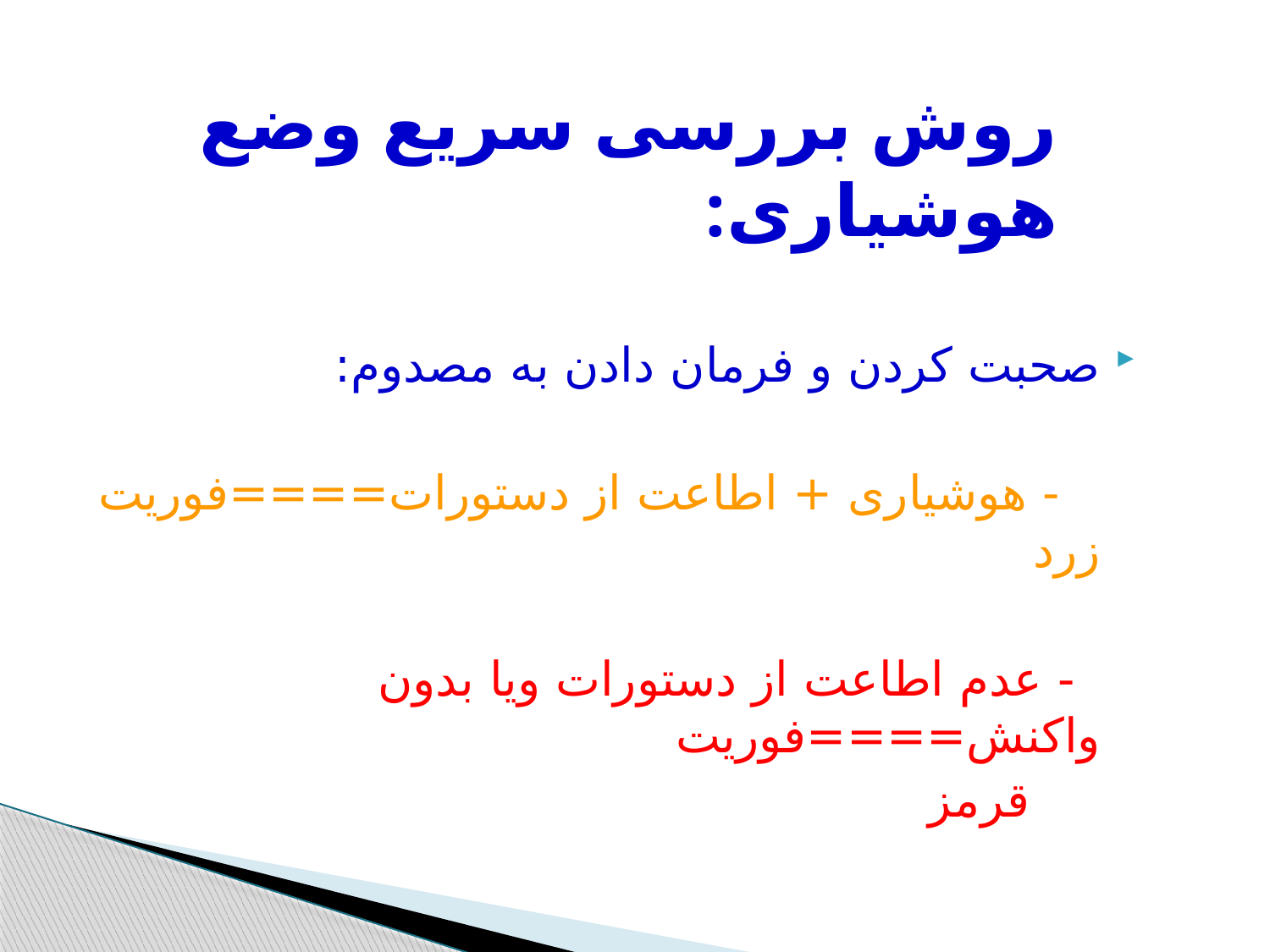

# روش بررسی سریع وضع هوشیاری:
صحبت کردن و فرمان دادن به مصدوم:

     - هوشیاری + اطاعت از دستورات====فوریت زرد

    - عدم اطاعت از دستورات ویا بدون واکنش====فوریت
       قرمز